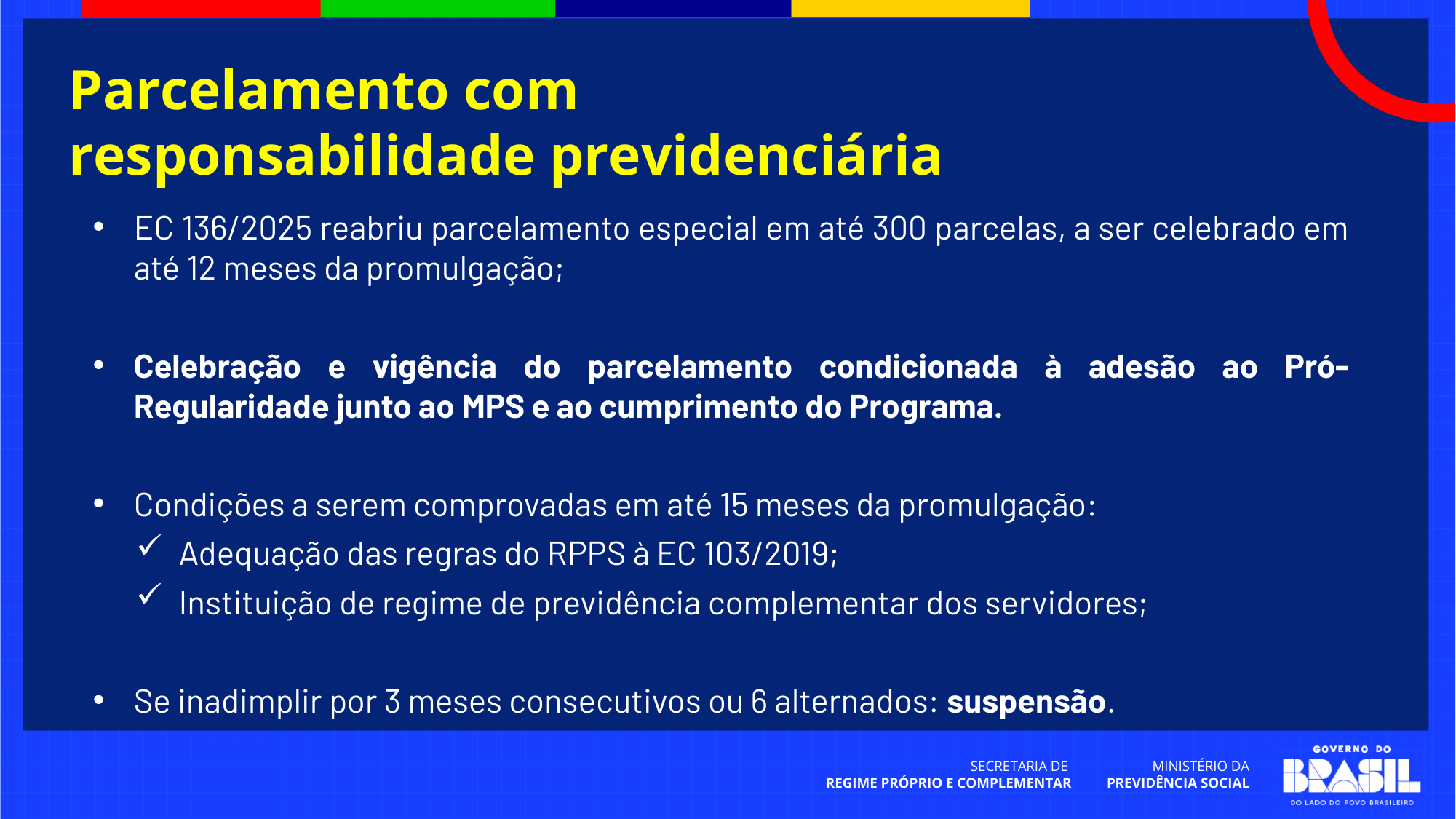

Parcelamento com responsabilidade previdenciária
EC 136/2025 reabriu parcelamento especial em até 300 parcelas, a ser celebrado em até 12 meses da promulgação;

Celebração e vigência do parcelamento condicionada à adesão ao Pró-Regularidade junto ao MPS e ao cumprimento do Programa.

Condições a serem comprovadas em até 15 meses da promulgação:
Adequação das regras do RPPS à EC 103/2019;
Instituição de regime de previdência complementar dos servidores;

Se inadimplir por 3 meses consecutivos ou 6 alternados: suspensão.